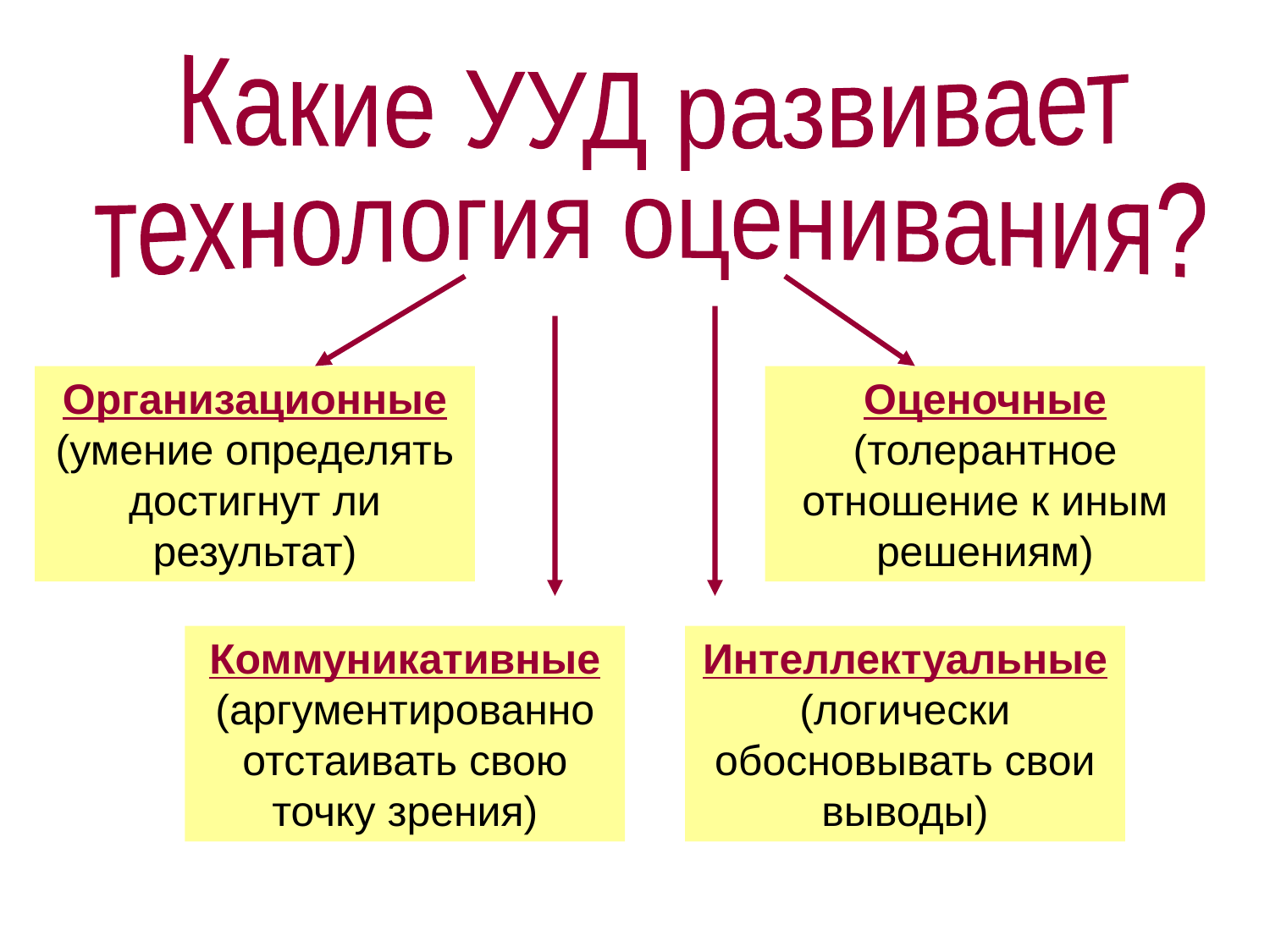

Какие УУД развивает
технология оценивания?

Организационные (умение определять достигнут ли результат)
Оценочные (толерантное отношение к иным решениям)
Коммуникативные (аргументированно отстаивать свою точку зрения)
Интеллектуальные (логически обосновывать свои выводы)